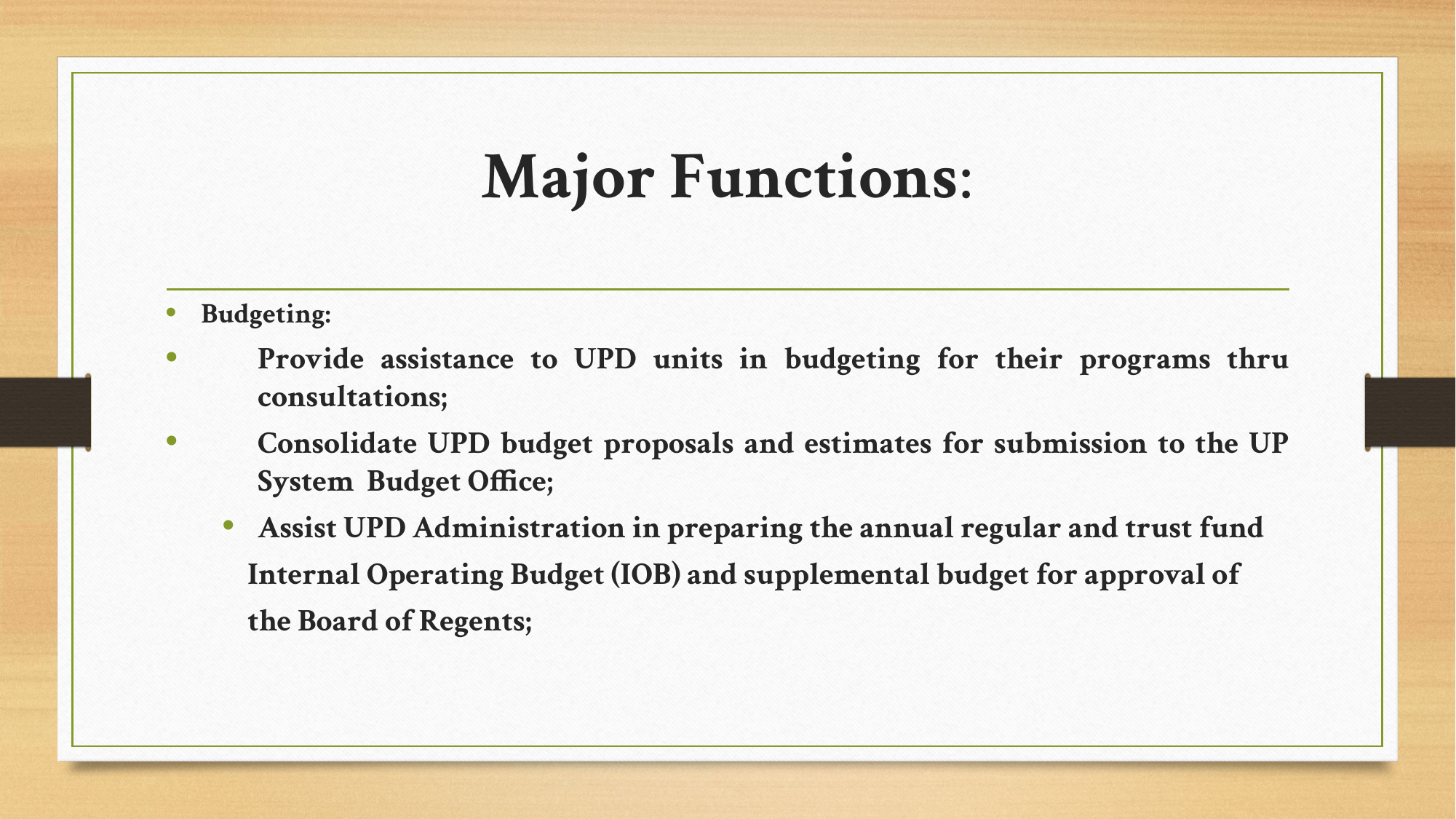

# Major Functions:
Budgeting:
Provide assistance to UPD units in budgeting for their programs thru consultations;
Consolidate UPD budget proposals and estimates for submission to the UP System  Budget Office;
Assist UPD Administration in preparing the annual regular and trust fund
    Internal Operating Budget (IOB) and supplemental budget for approval of
    the Board of Regents;